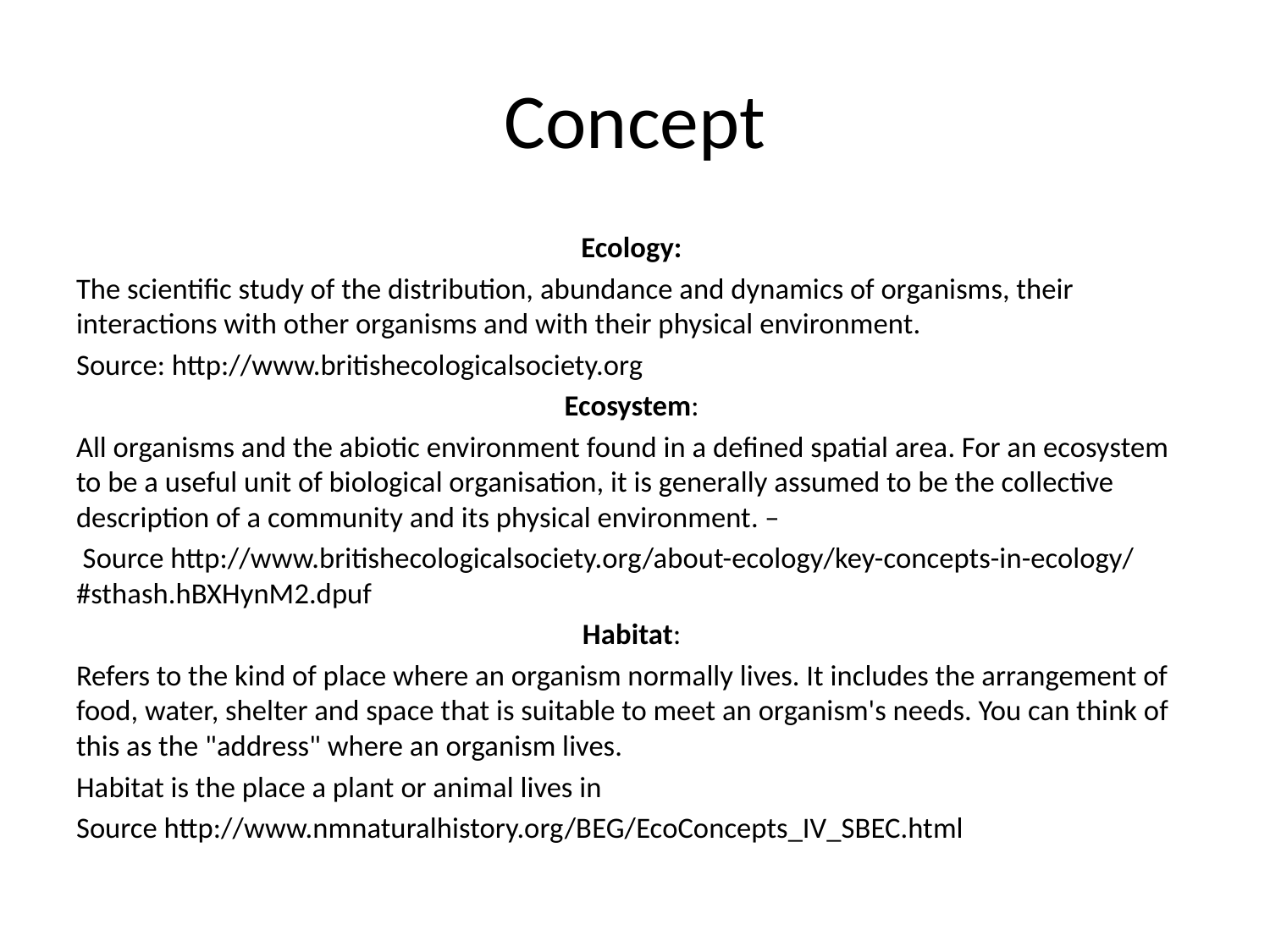

# Concept
Ecology:
The scientific study of the distribution, abundance and dynamics of organisms, their interactions with other organisms and with their physical environment.
Source: http://www.britishecologicalsociety.org
Ecosystem:
All organisms and the abiotic environment found in a defined spatial area. For an ecosystem to be a useful unit of biological organisation, it is generally assumed to be the collective description of a community and its physical environment. –
 Source http://www.britishecologicalsociety.org/about-ecology/key-concepts-in-ecology/#sthash.hBXHynM2.dpuf
Habitat:
Refers to the kind of place where an organism normally lives. It includes the arrangement of food, water, shelter and space that is suitable to meet an organism's needs. You can think of this as the "address" where an organism lives.
Habitat is the place a plant or animal lives in
Source http://www.nmnaturalhistory.org/BEG/EcoConcepts_IV_SBEC.html